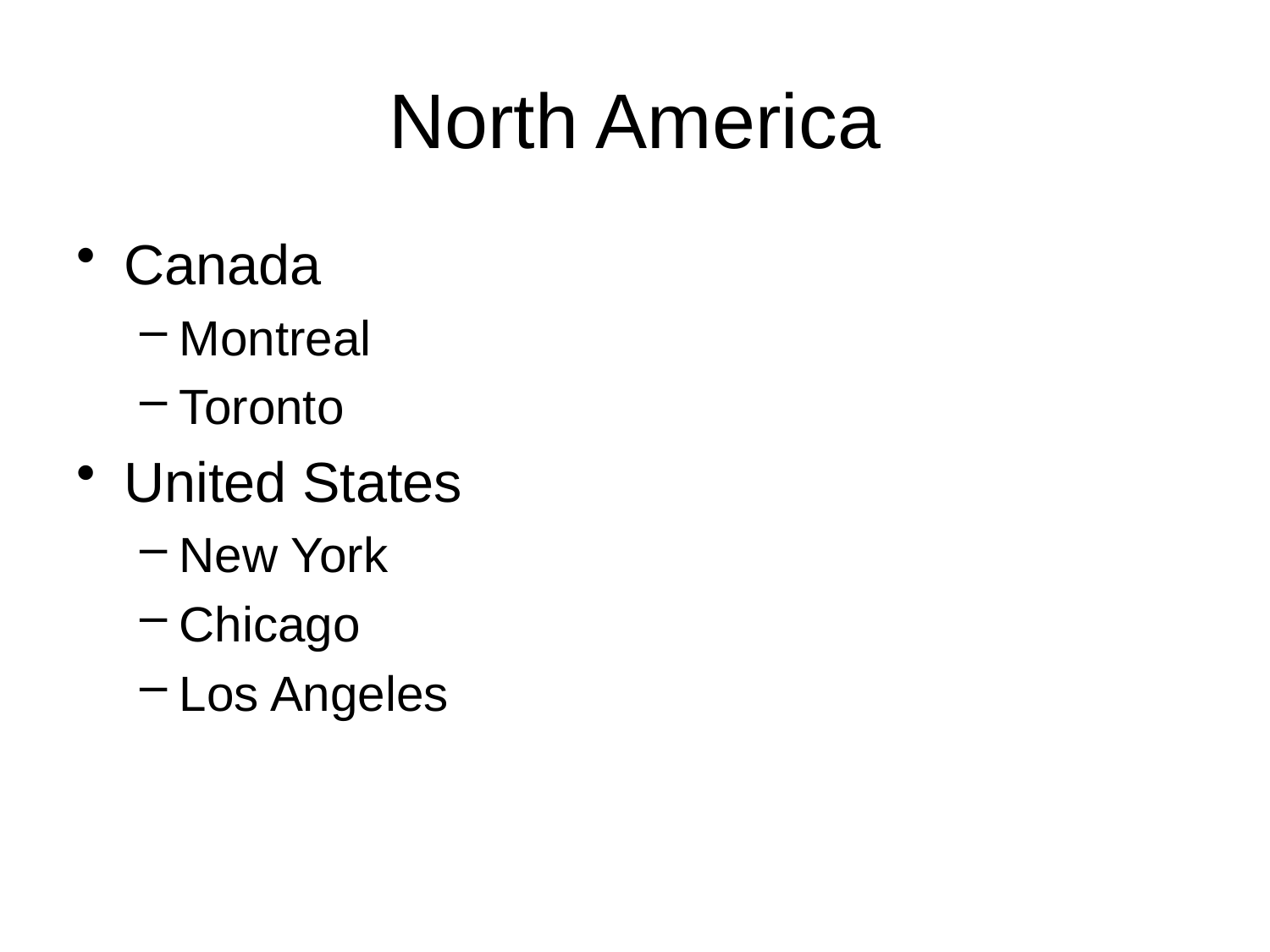

# North America
Canada
Montreal
Toronto
United States
New York
Chicago
Los Angeles